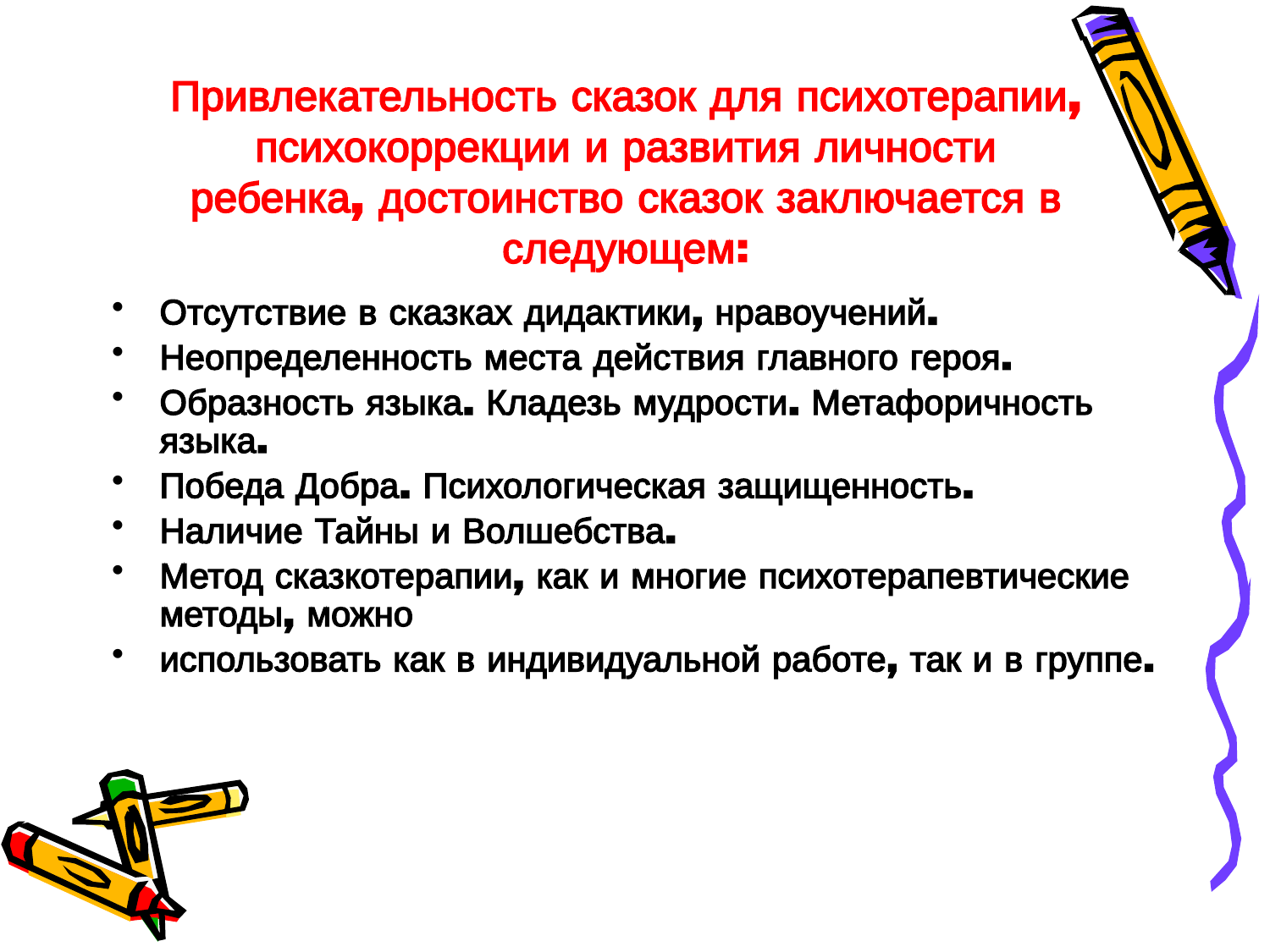

# Привлекательность сказок для психотерапии, психокоррекции и развития личности ребенка, достоинство сказок заключается в следующем:
Отсутствие в сказках дидактики, нравоучений.
Неопределенность места действия главного героя.
Образность языка. Кладезь мудрости. Метафоричность языка.
Победа Добра. Психологическая защищенность.
Наличие Тайны и Волшебства.
Метод сказкотерапии, как и многие психотерапевтические методы, можно
использовать как в индивидуальной работе, так и в группе.